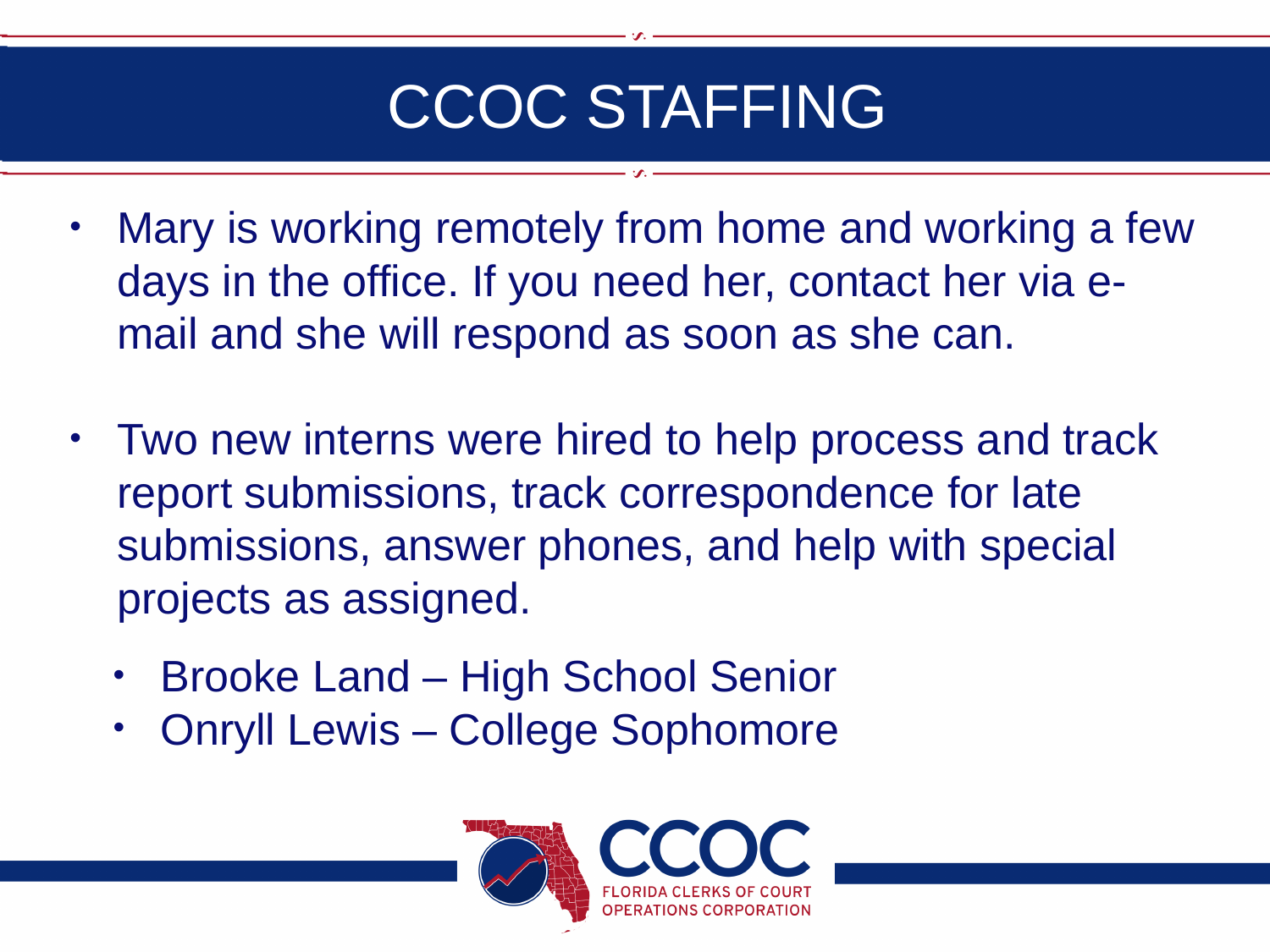

# CCOC STAFFING
Mary is working remotely from home and working a few days in the office. If you need her, contact her via e-mail and she will respond as soon as she can.

Two new interns were hired to help process and track report submissions, track correspondence for late submissions, answer phones, and help with special projects as assigned.
Brooke Land – High School Senior
Onryll Lewis – College Sophomore